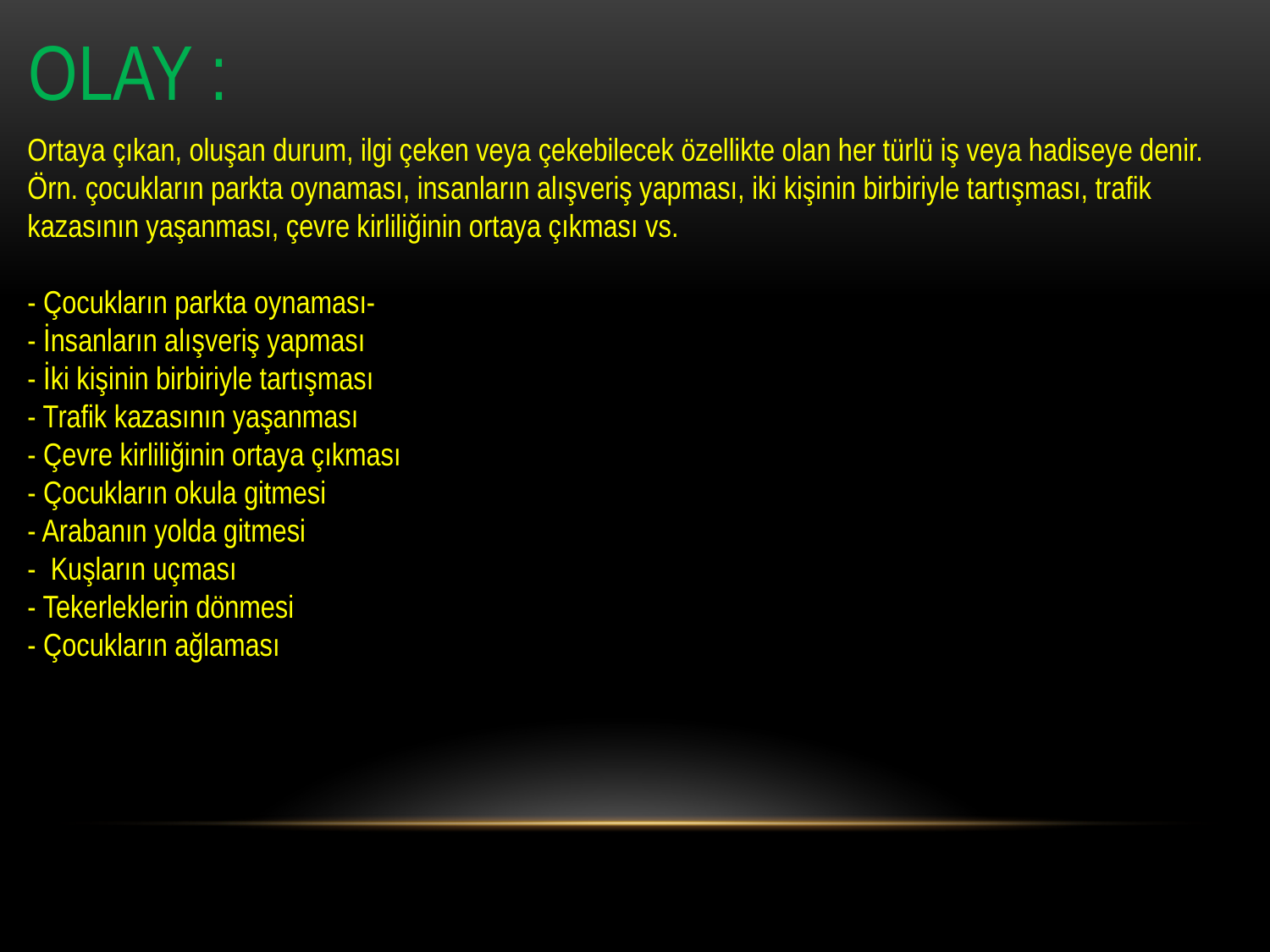

OLAY :
Ortaya çıkan, oluşan durum, ilgi çeken veya çekebilecek özellikte olan her türlü iş veya hadiseye denir. Örn. çocukların parkta oynaması, insanların alışveriş yapması, iki kişinin birbiriyle tartışması, trafik kazasının yaşanması, çevre kirliliğinin ortaya çıkması vs.

- Çocukların parkta oynaması-
- İnsanların alışveriş yapması
- İki kişinin birbiriyle tartışması
- Trafik kazasının yaşanması
- Çevre kirliliğinin ortaya çıkması
- Çocukların okula gitmesi
- Arabanın yolda gitmesi
-  Kuşların uçması
- Tekerleklerin dönmesi
- Çocukların ağlaması